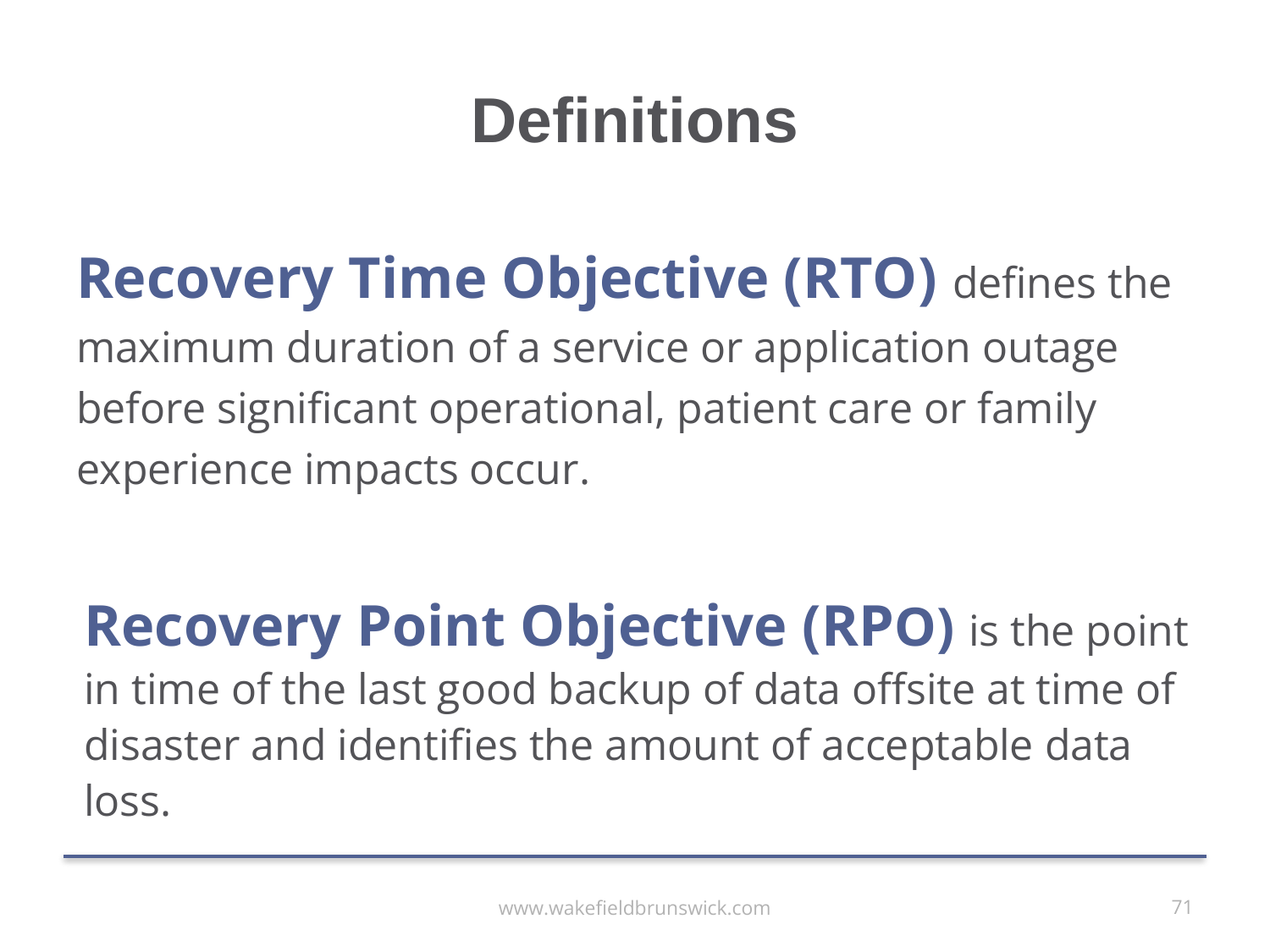

# Definitions
Recovery Time Objective (RTO) defines the maximum duration of a service or application outage before significant operational, patient care or family experience impacts occur.

Recovery Point Objective (RPO) is the point in time of the last good backup of data offsite at time of disaster and identifies the amount of acceptable data loss.

www.wakefieldbrunswick.com
71